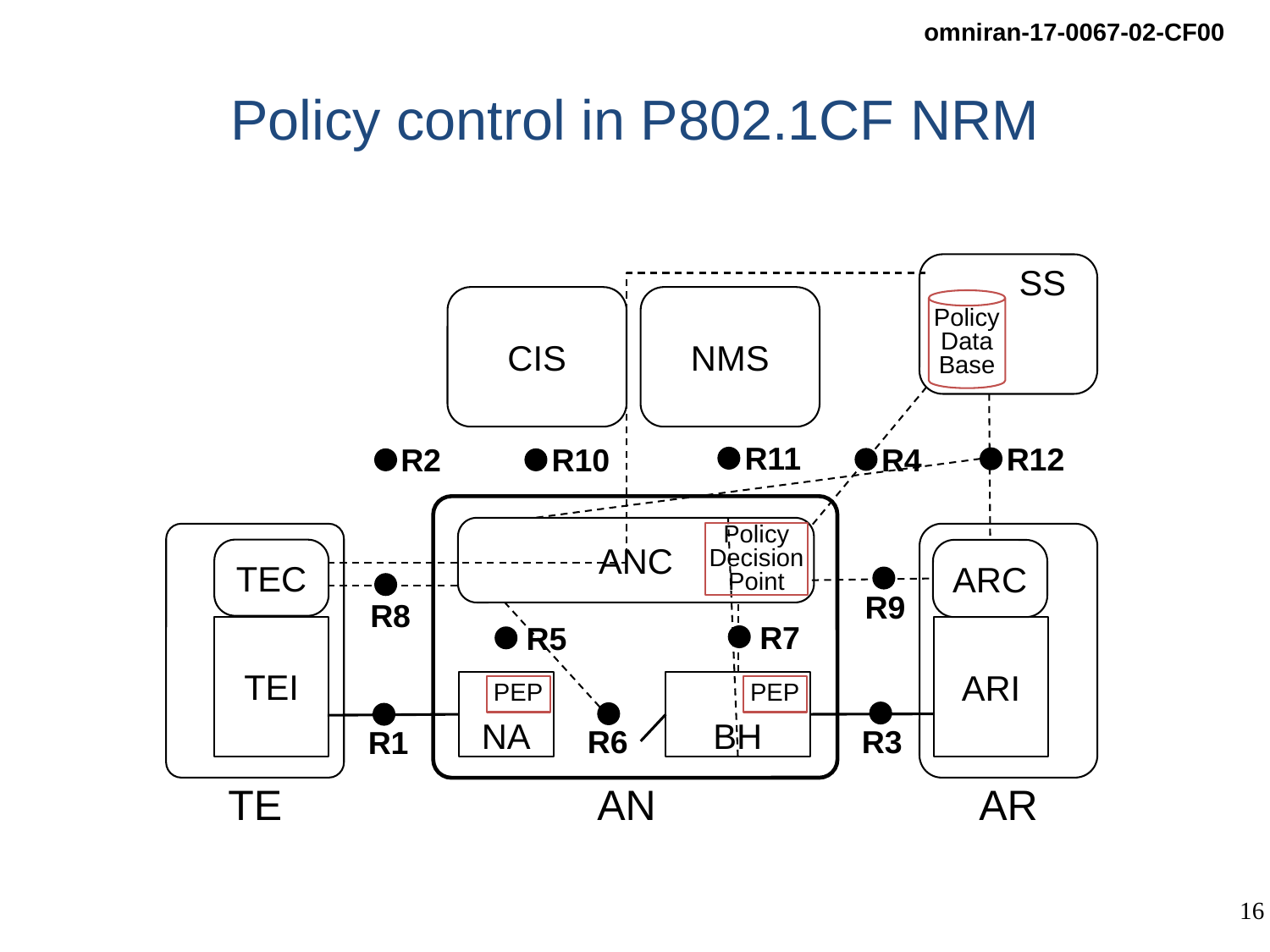

# Policy control in P802.1CF NRM
       SS

NMS
CIS
Policy Data Base
R11

R12

R2

R10

R4

ANC
Policy Decision Point

TEC
ARC

R9

R8
R7

R5

TEI
ARI

NA

BH
PEP
PEP

R3

R6

R1
AN
AR
TE